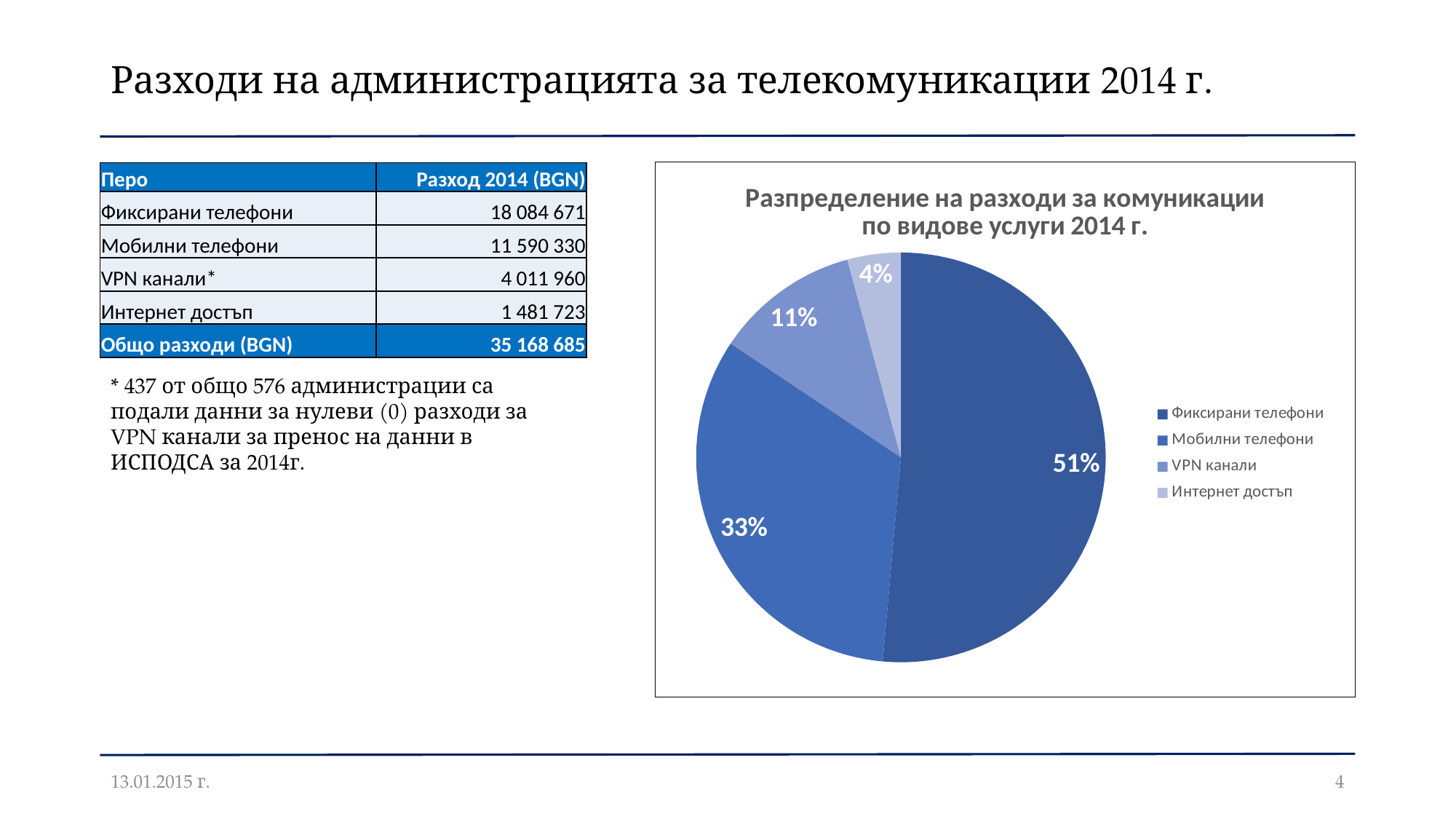

# Разходи на администрацията за телекомуникации 2014 г.

### Chart: Разпределение на разходи за комуникации по видове услуги 2014 г.

| Category |  |
|---|---|
| Фиксирани телефони | 18084670.89 |
| Мобилни телефони | 11590330.26 |
| VPN канали | 4011960.22 |
| Интернет достъп | 1481723.48 |
| Перо | Разход 2014 (BGN) |
| --- | --- |
| Фиксирани телефони | 18 084 671 |
| Мобилни телефони | 11 590 330 |
| VPN канали\* | 4 011 960 |
| Интернет достъп | 1 481 723 |
| Общо разходи (BGN) | 35 168 685 |
* 437 от общо 576 администрации са подали данни за нулеви (0) разходи за VPN канали за пренос на данни в ИСПОДСА за 2014г.
13.01.2015 г.
4